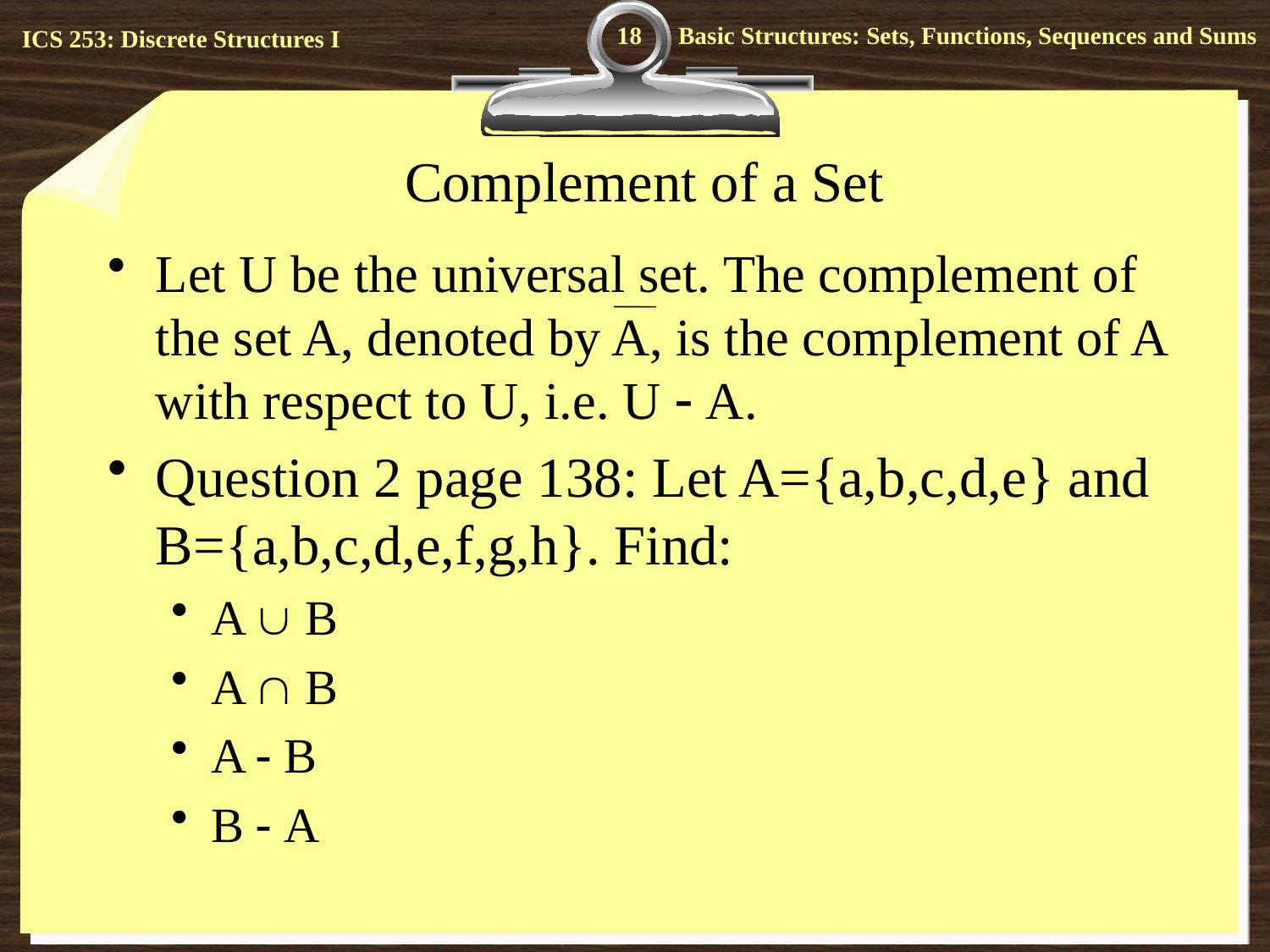

18
# Complement of a Set
Let U be the universal set. The complement of the set A, denoted by A, is the complement of A with respect to U, i.e. U − A.
Question 2 page 138: Let A={a,b,c,d,e} and B={a,b,c,d,e,f,g,h}. Find:
A ∪ B
A ∩ B
A − B
B − A